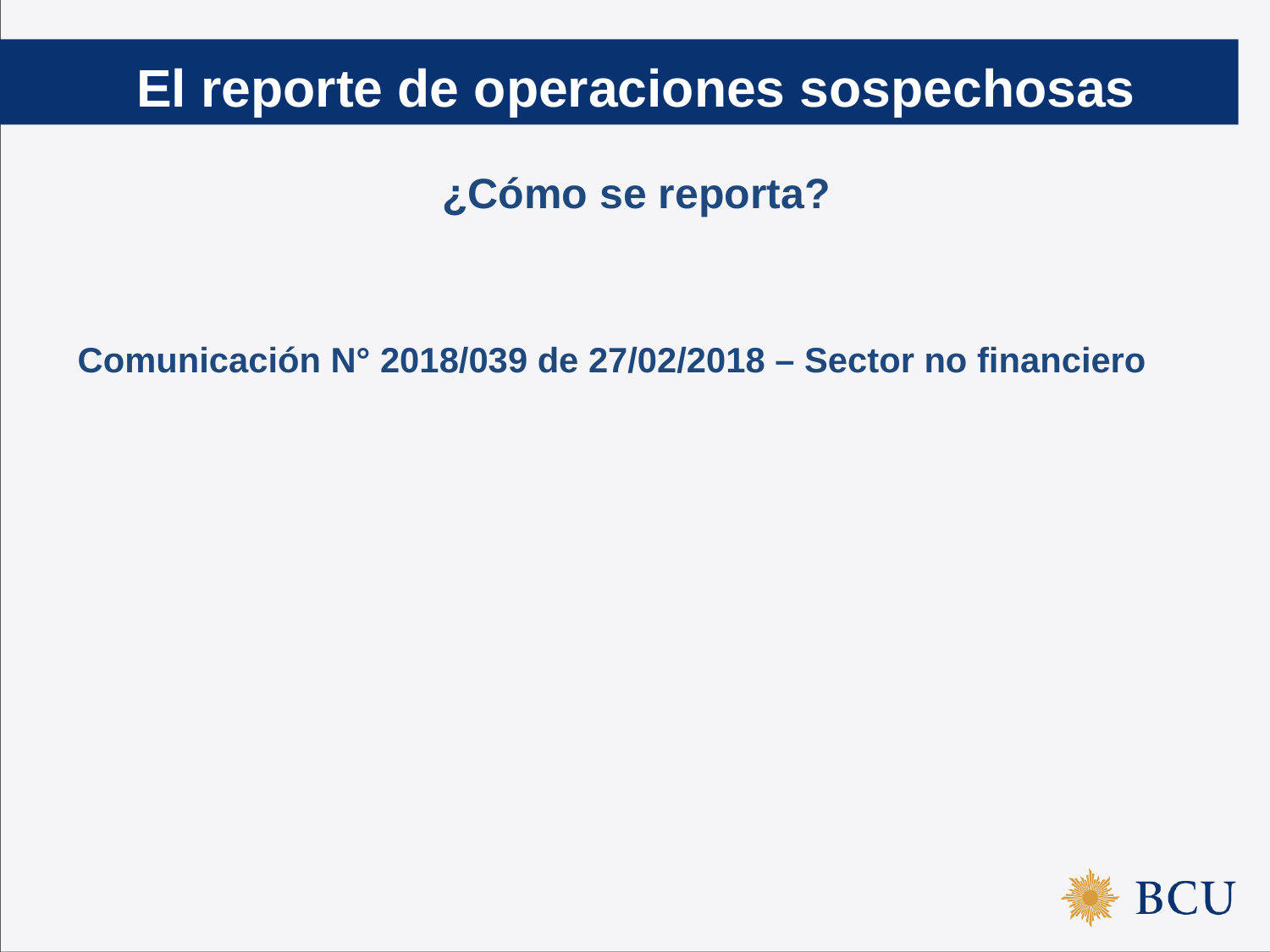

El reporte de operaciones sospechosas
¿Cómo se reporta?

Comunicación N° 2018/039 de 27/02/2018 – Sector no financiero